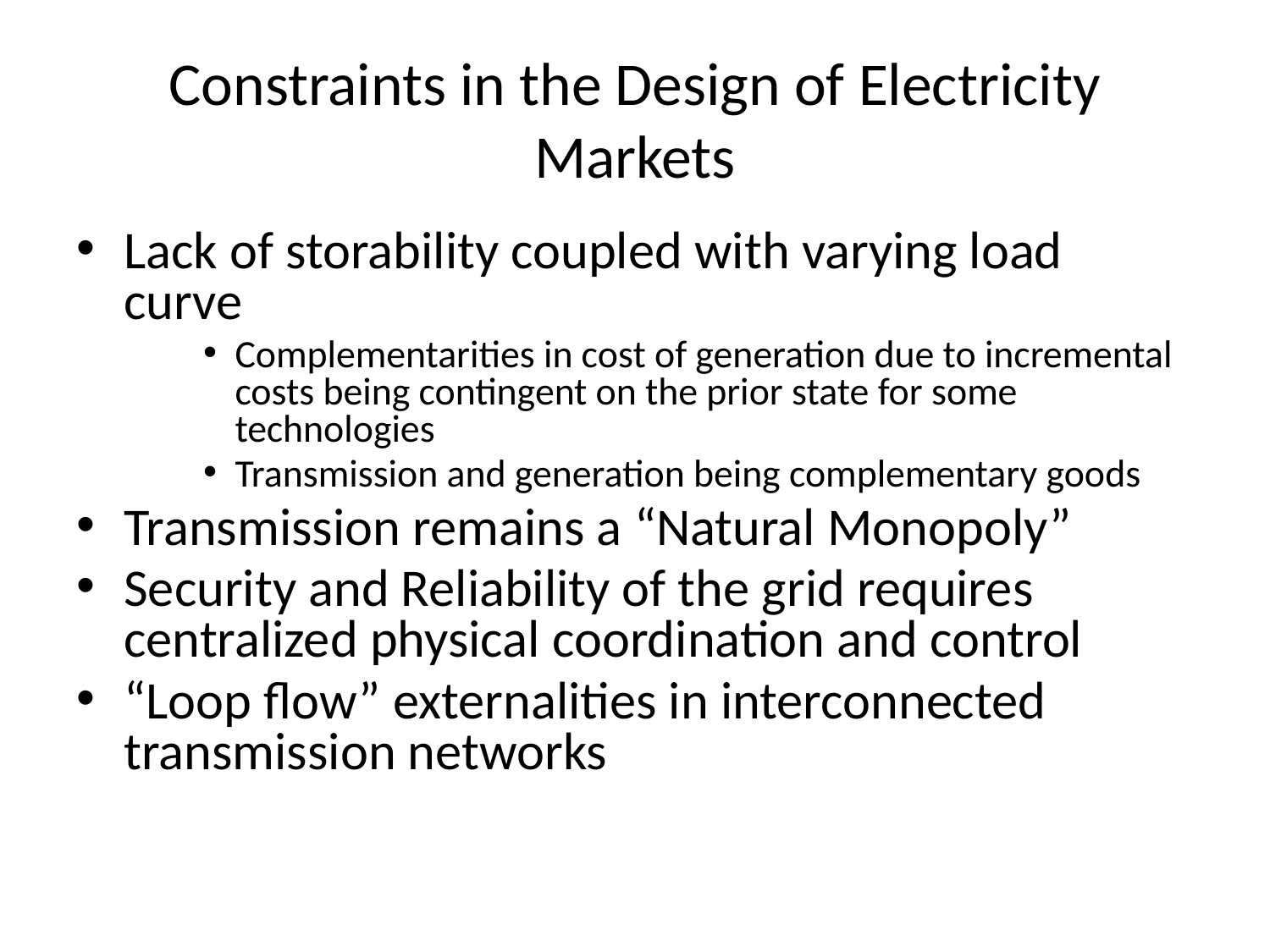

# Constraints in the Design of Electricity Markets
Lack of storability coupled with varying load curve
Complementarities in cost of generation due to incremental costs being contingent on the prior state for some technologies
Transmission and generation being complementary goods
Transmission remains a “Natural Monopoly”
Security and Reliability of the grid requires centralized physical coordination and control
“Loop flow” externalities in interconnected transmission networks